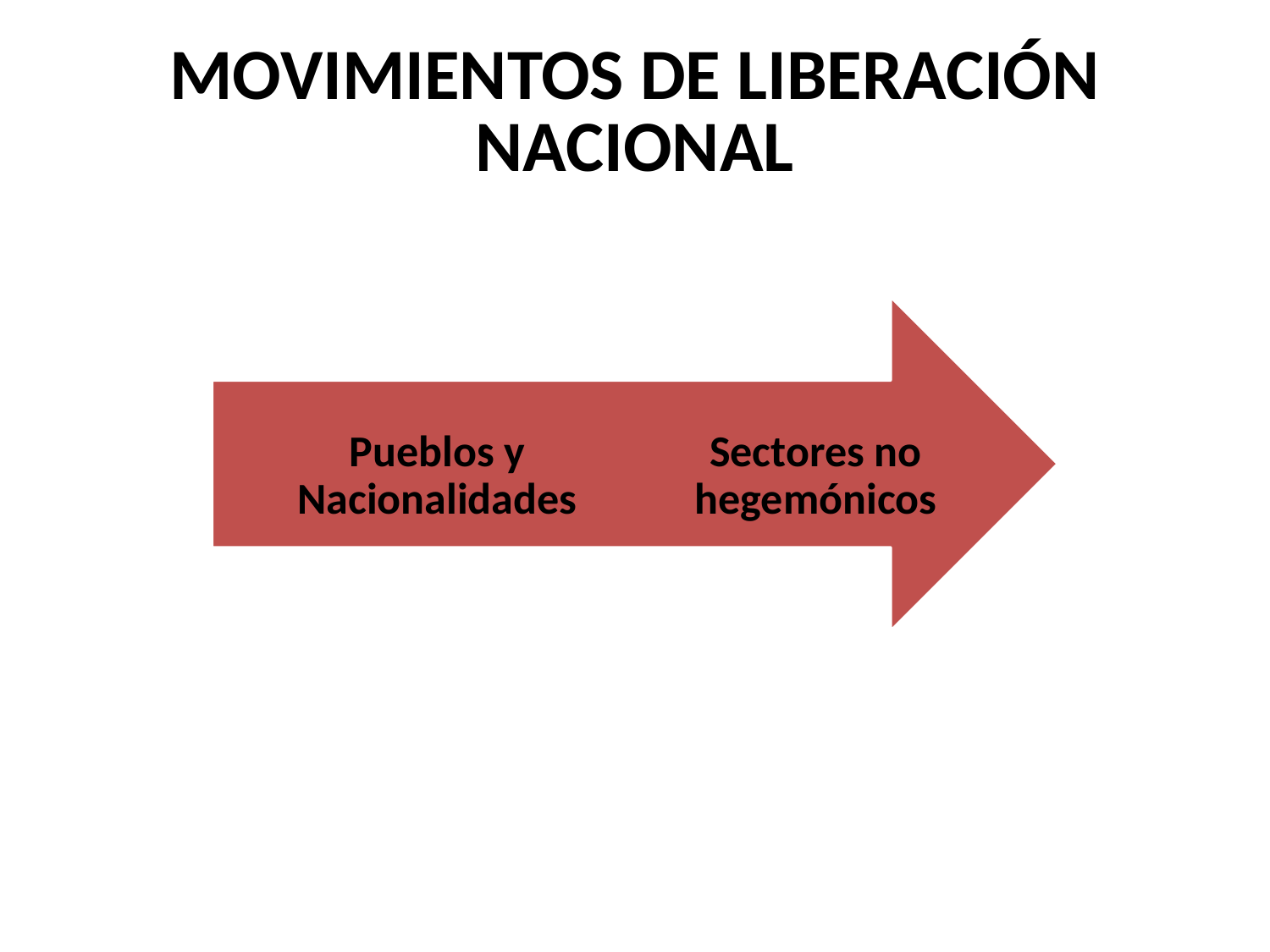

# MOVIMIENTOS DE LIBERACIÓN NACIONAL
Sectores no hegemónicos
Pueblos y Nacionalidades